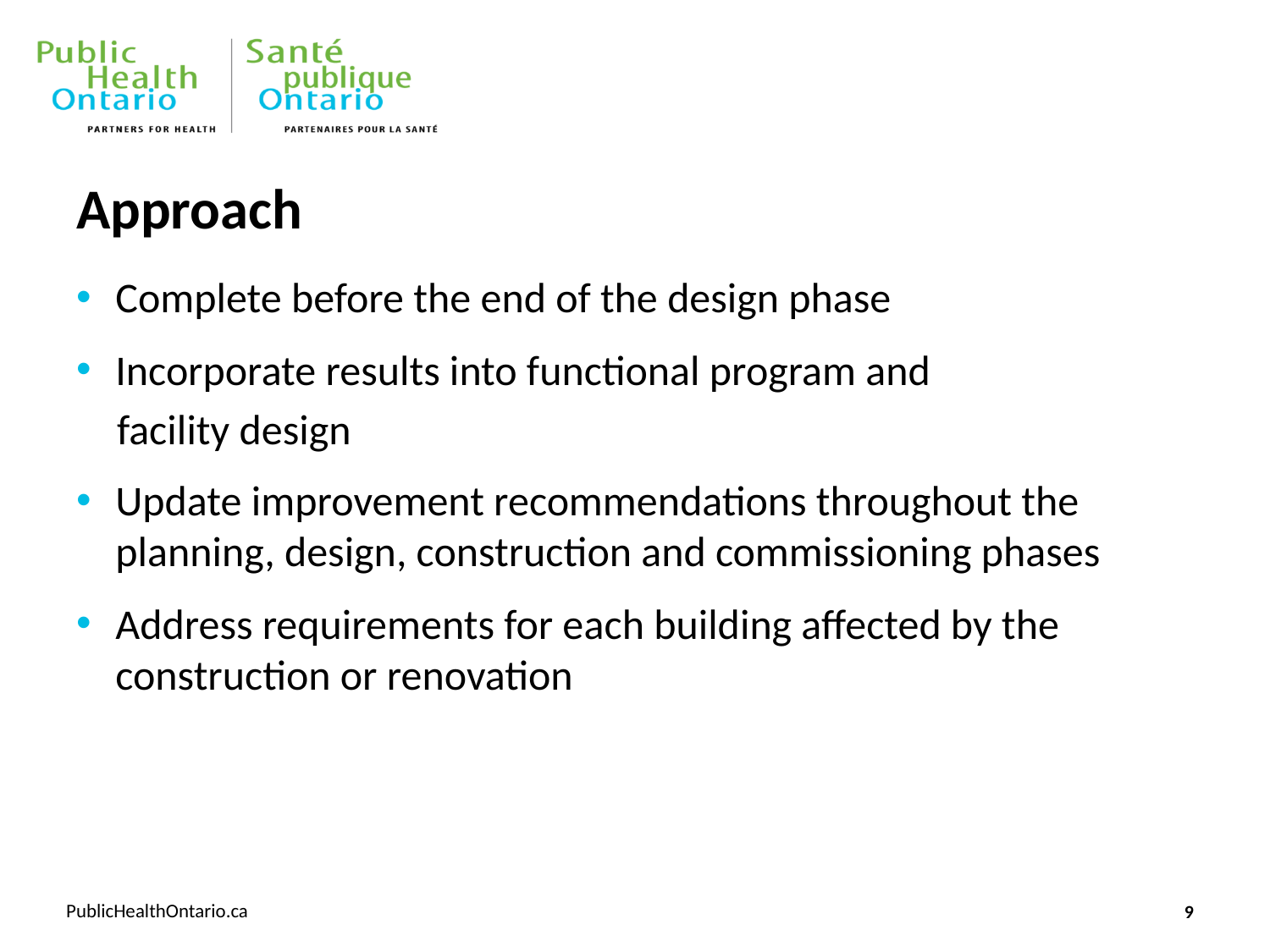

# Approach
Complete before the end of the design phase
Incorporate results into functional program and
facility design
Update improvement recommendations throughout the planning, design, construction and commissioning phases
Address requirements for each building affected by the construction or renovation

9